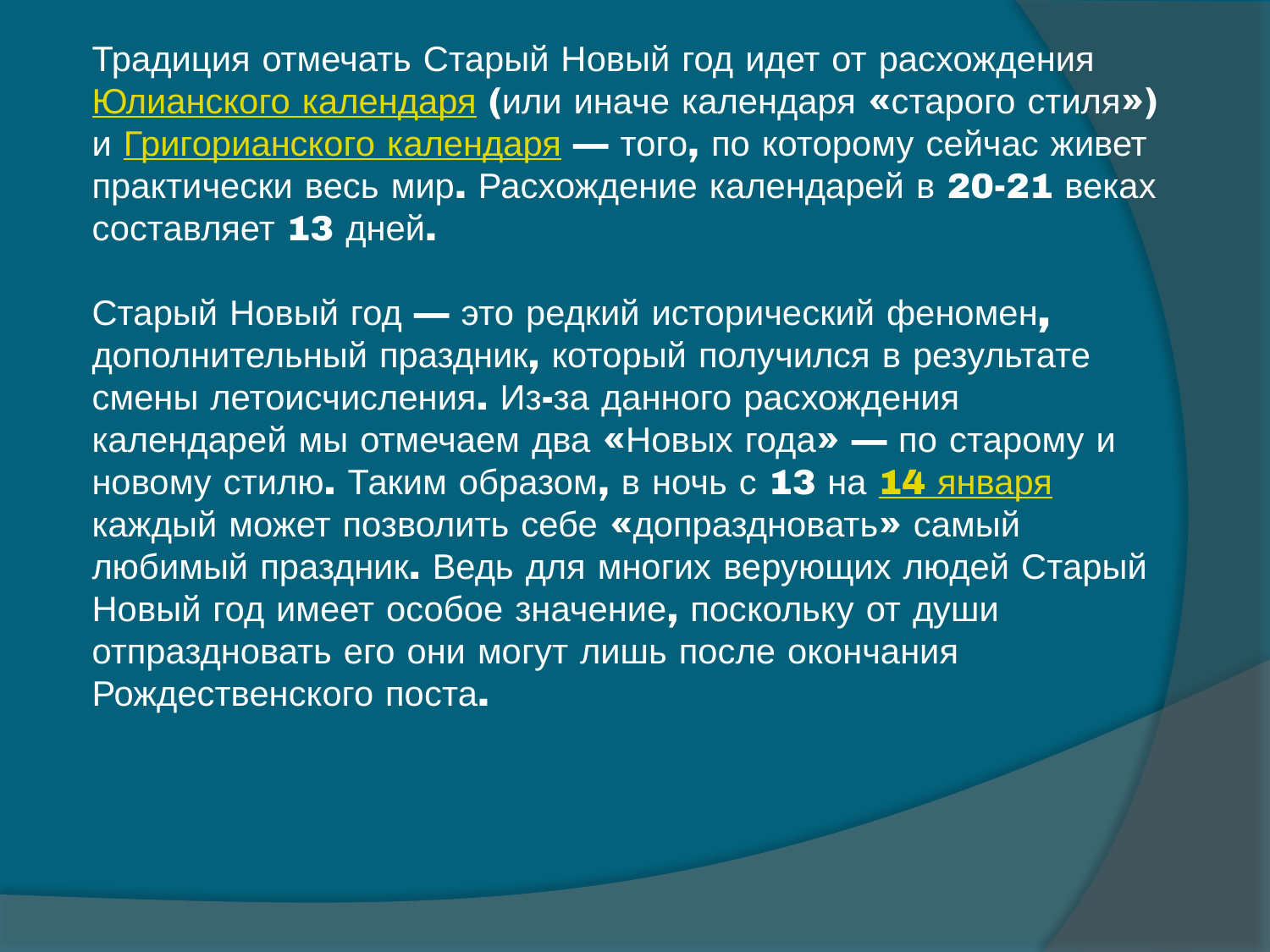

Традиция отмечать Старый Новый год идет от расхождения Юлианского календаря (или иначе календаря «старого стиля») и Григорианского календаря — того, по которому сейчас живет практически весь мир. Расхождение календарей в 20-21 веках составляет 13 дней.
Старый Новый год — это редкий исторический феномен, дополнительный праздник, который получился в результате смены летоисчисления. Из-за данного расхождения календарей мы отмечаем два «Новых года» — по старому и новому стилю. Таким образом, в ночь с 13 на 14 января каждый может позволить себе «допраздновать» самый любимый праздник. Ведь для многих верующих людей Старый Новый год имеет особое значение, поскольку от души отпраздновать его они могут лишь после окончания Рождественского поста.